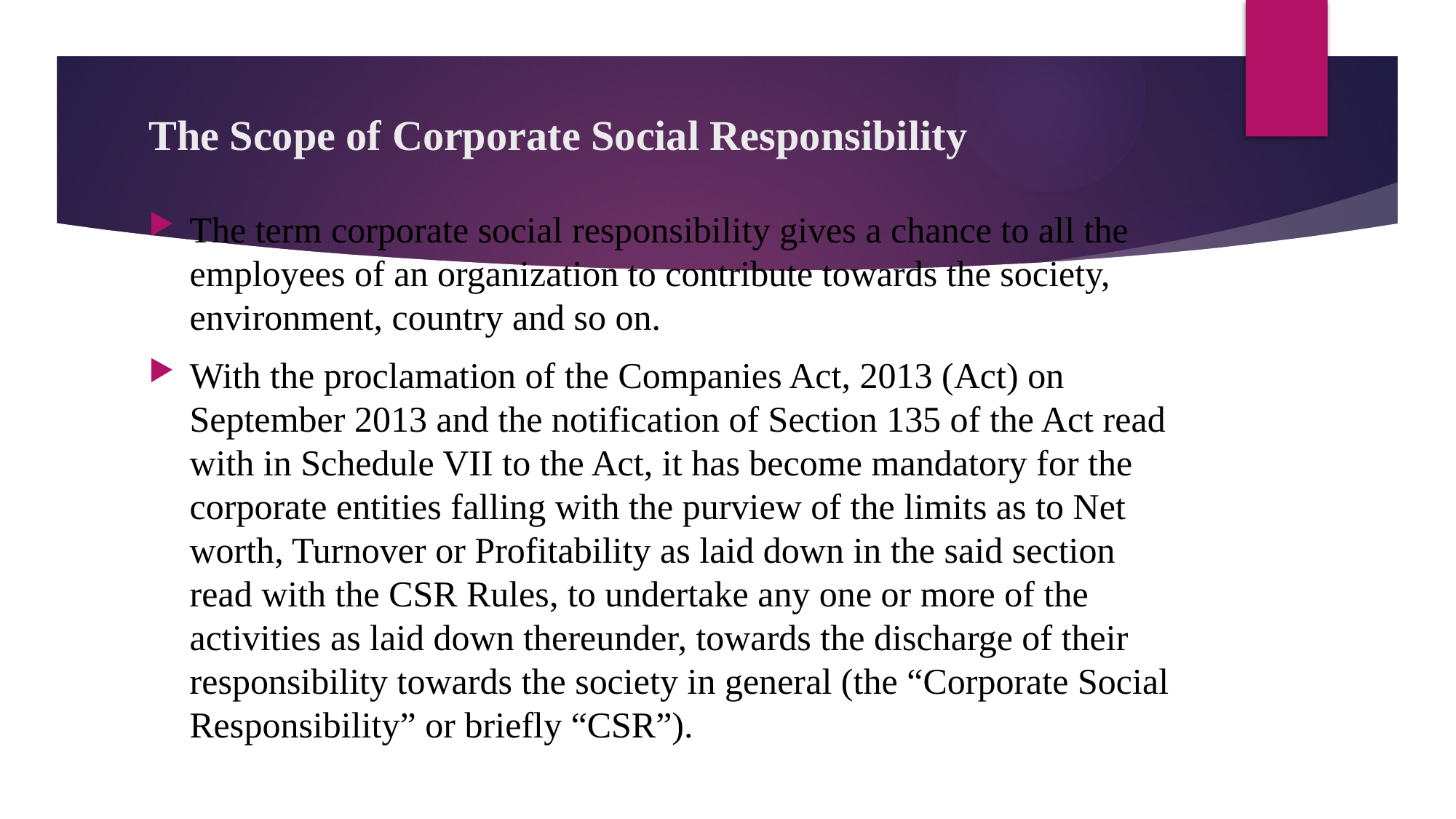

# The Scope of Corporate Social Responsibility
The term corporate social responsibility gives a chance to all the employees of an organization to contribute towards the society, environment, country and so on.
With the proclamation of the Companies Act, 2013 (Act) on September 2013 and the notification of Section 135 of the Act read with in Schedule VII to the Act, it has become mandatory for the corporate entities falling with the purview of the limits as to Net worth, Turnover or Profitability as laid down in the said section read with the CSR Rules, to undertake any one or more of the activities as laid down thereunder, towards the discharge of their responsibility towards the society in general (the “Corporate Social Responsibility” or briefly “CSR”).